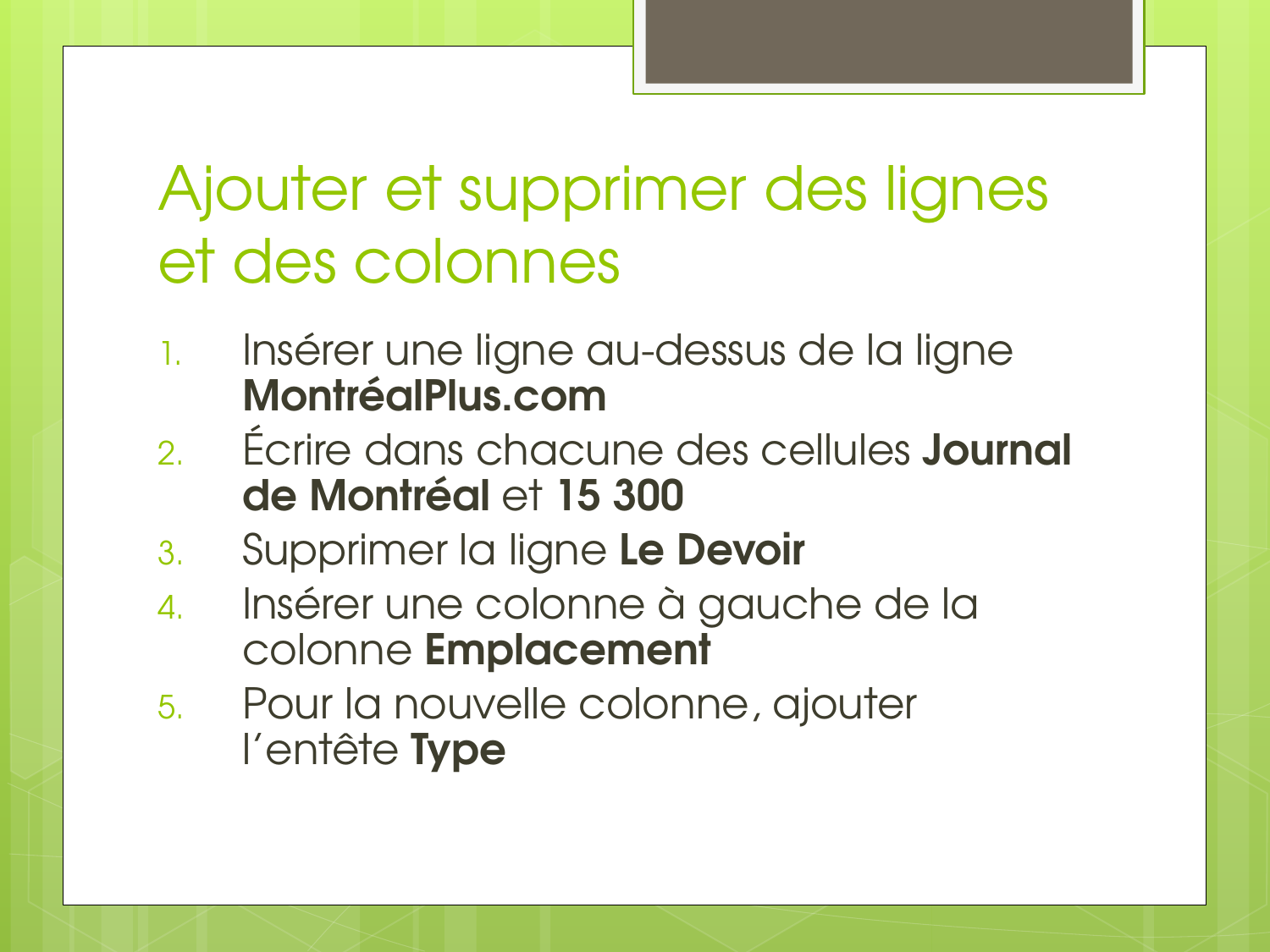

# Ajouter et supprimer des lignes et des colonnes
Insérer une ligne au-dessus de la ligne MontréalPlus.com
Écrire dans chacune des cellules Journal de Montréal et 15 300
Supprimer la ligne Le Devoir
Insérer une colonne à gauche de la colonne Emplacement
Pour la nouvelle colonne, ajouter l’entête Type